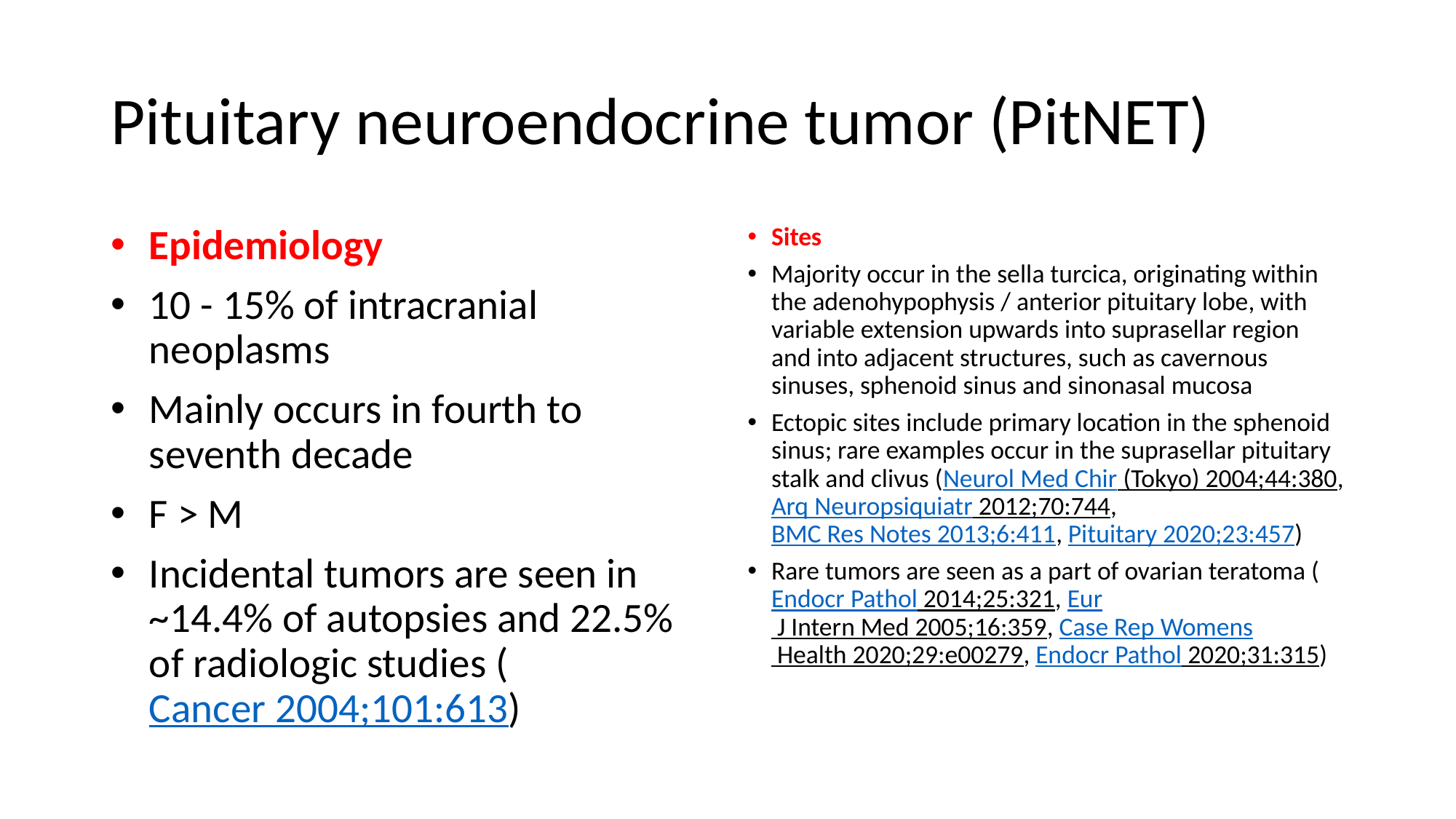

# Pituitary neuroendocrine tumor (PitNET)
Epidemiology
10 - 15% of intracranial neoplasms
Mainly occurs in fourth to seventh decade
F > M
Incidental tumors are seen in ~14.4% of autopsies and 22.5% of radiologic studies (Cancer 2004;101:613)
Sites
Majority occur in the sella turcica, originating within the adenohypophysis / anterior pituitary lobe, with variable extension upwards into suprasellar region and into adjacent structures, such as cavernous sinuses, sphenoid sinus and sinonasal mucosa
Ectopic sites include primary location in the sphenoid sinus; rare examples occur in the suprasellar pituitary stalk and clivus (Neurol Med Chir (Tokyo) 2004;44:380, Arq Neuropsiquiatr 2012;70:744, BMC Res Notes 2013;6:411, Pituitary 2020;23:457)
Rare tumors are seen as a part of ovarian teratoma (Endocr Pathol 2014;25:321, Eur J Intern Med 2005;16:359, Case Rep Womens Health 2020;29:e00279, Endocr Pathol 2020;31:315)